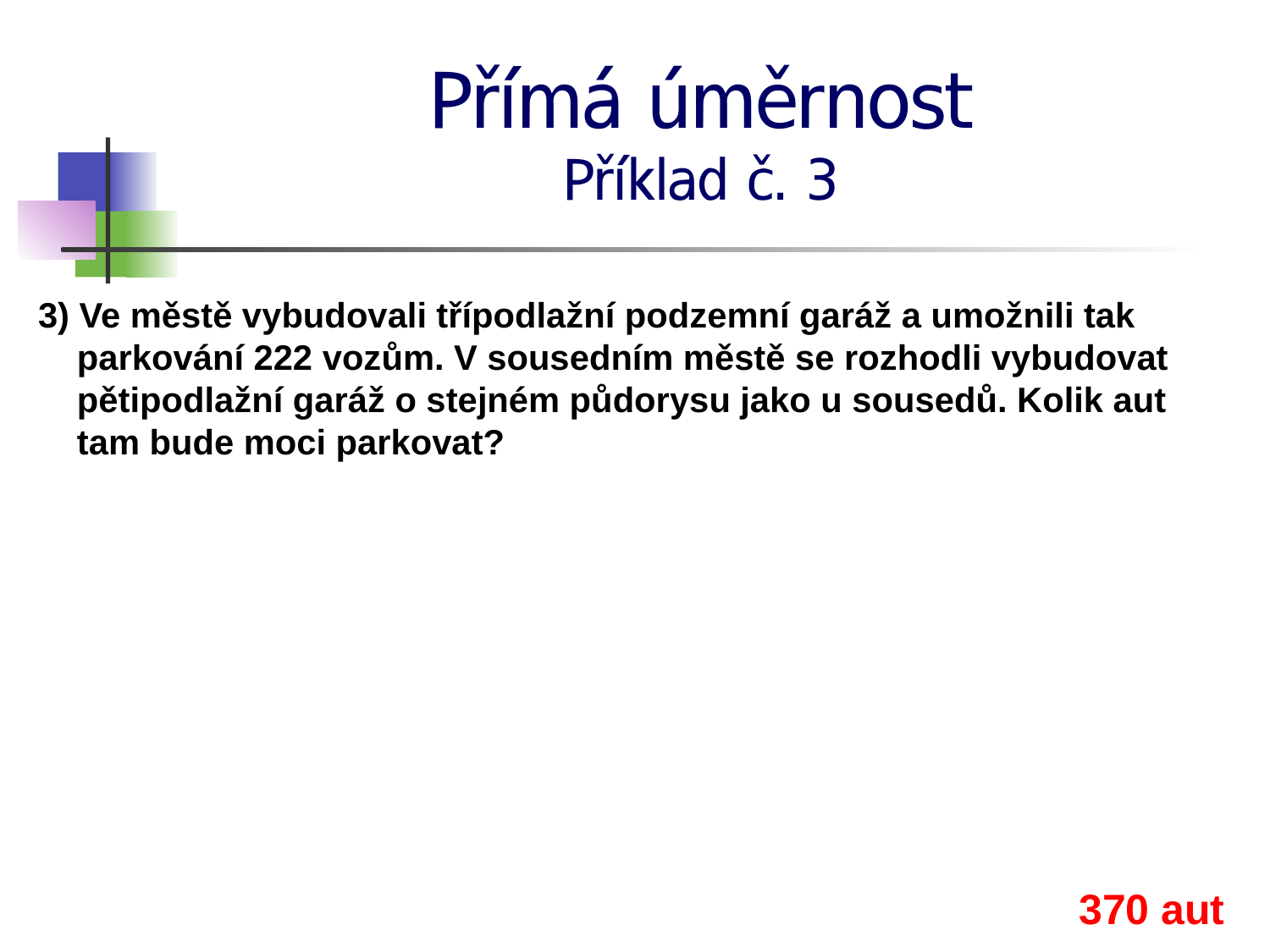

# Přímá úměrnost Příklad č. 3
3) Ve městě vybudovali třípodlažní podzemní garáž a umožnili tak
    parkování 222 vozům. V sousedním městě se rozhodli vybudovat
    pětipodlažní garáž o stejném půdorysu jako u sousedů. Kolik aut
    tam bude moci parkovat?
370 aut